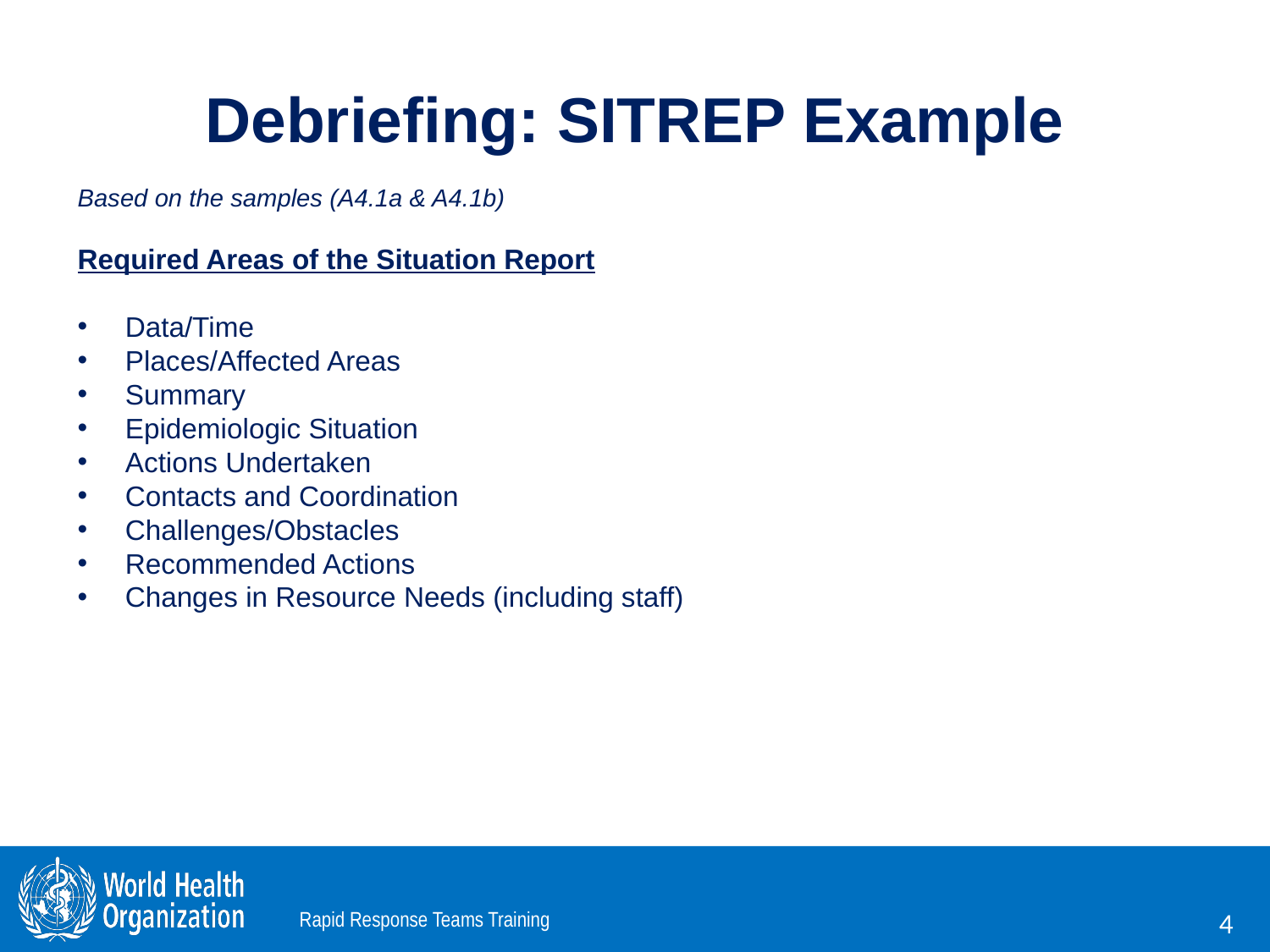

# Debriefing: SITREP Example
Based on the samples (A4.1a & A4.1b)

Required Areas of the Situation Report

Data/Time
Places/Affected Areas
Summary
Epidemiologic Situation
Actions Undertaken
Contacts and Coordination
Challenges/Obstacles
Recommended Actions
Changes in Resource Needs (including staff)